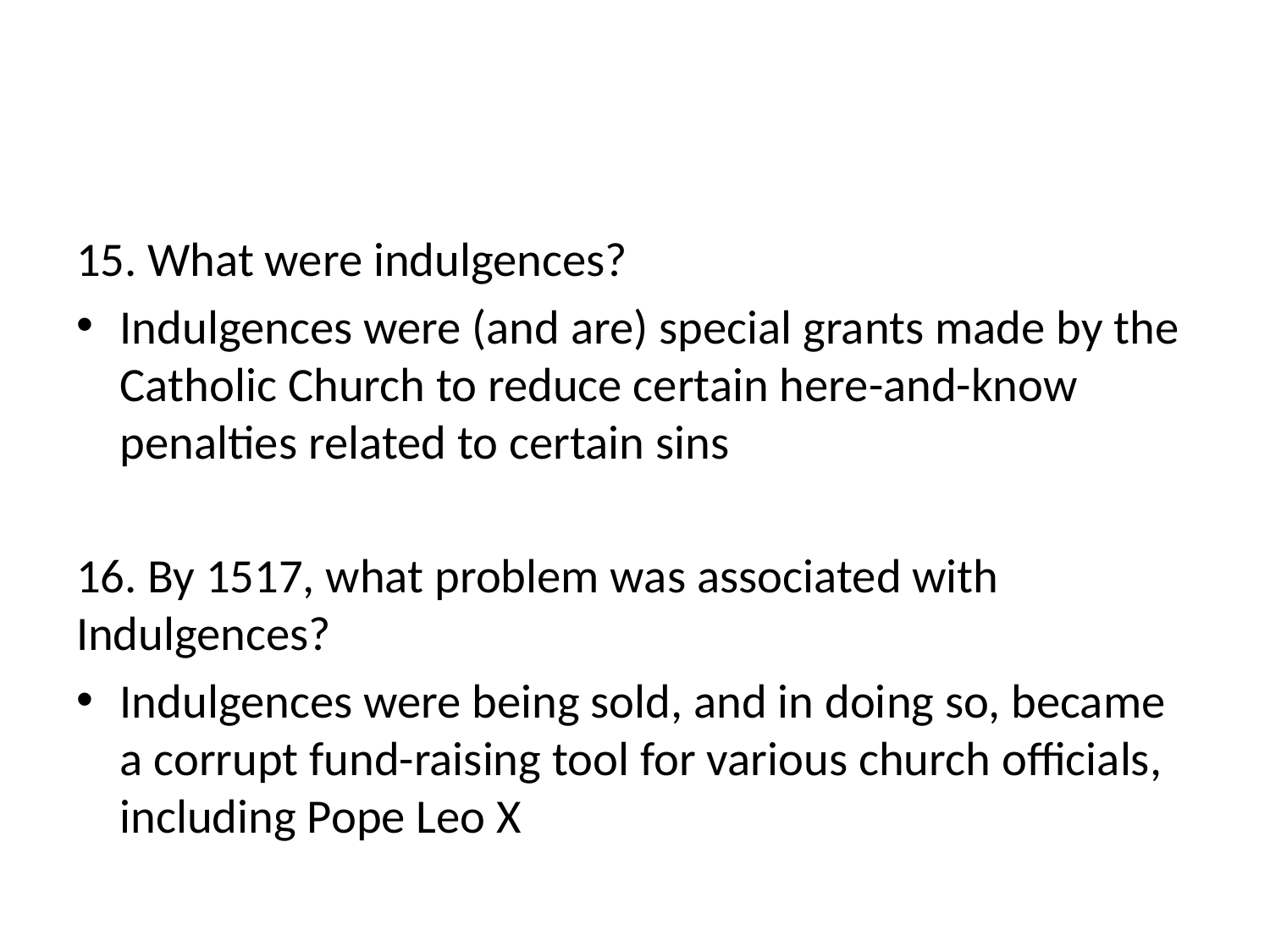

#
15. What were indulgences?
Indulgences were (and are) special grants made by the Catholic Church to reduce certain here-and-know penalties related to certain sins

16. By 1517, what problem was associated with Indulgences?
Indulgences were being sold, and in doing so, became a corrupt fund-raising tool for various church officials, including Pope Leo X